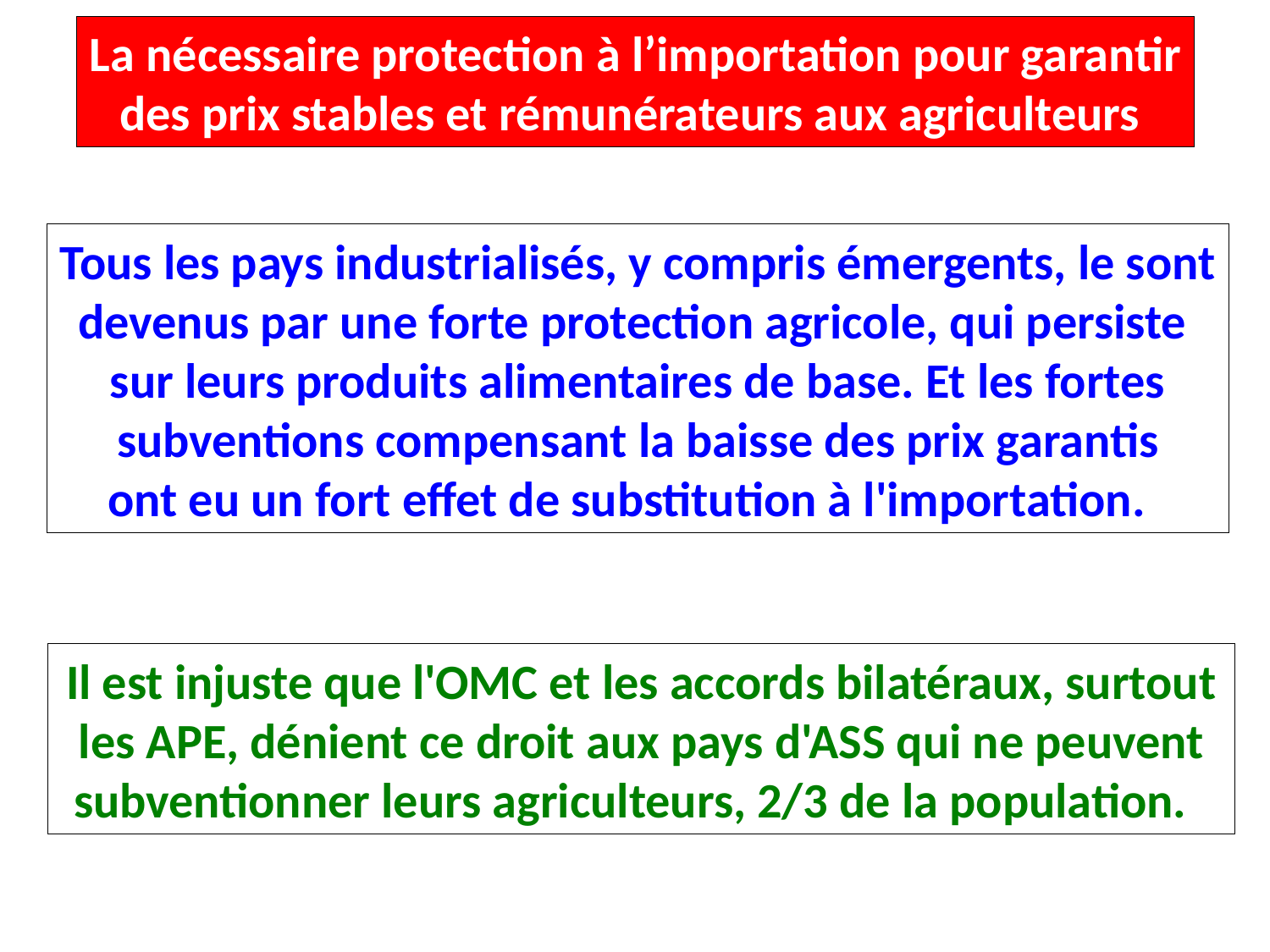

La nécessaire protection à l’importation pour garantir
des prix stables et rémunérateurs aux agriculteurs
Tous les pays industrialisés, y compris émergents, le sont
devenus par une forte protection agricole, qui persiste
sur leurs produits alimentaires de base. Et les fortes
subventions compensant la baisse des prix garantis
ont eu un fort effet de substitution à l'importation.
Il est injuste que l'OMC et les accords bilatéraux, surtout les APE, dénient ce droit aux pays d'ASS qui ne peuvent subventionner leurs agriculteurs, 2/3 de la population.